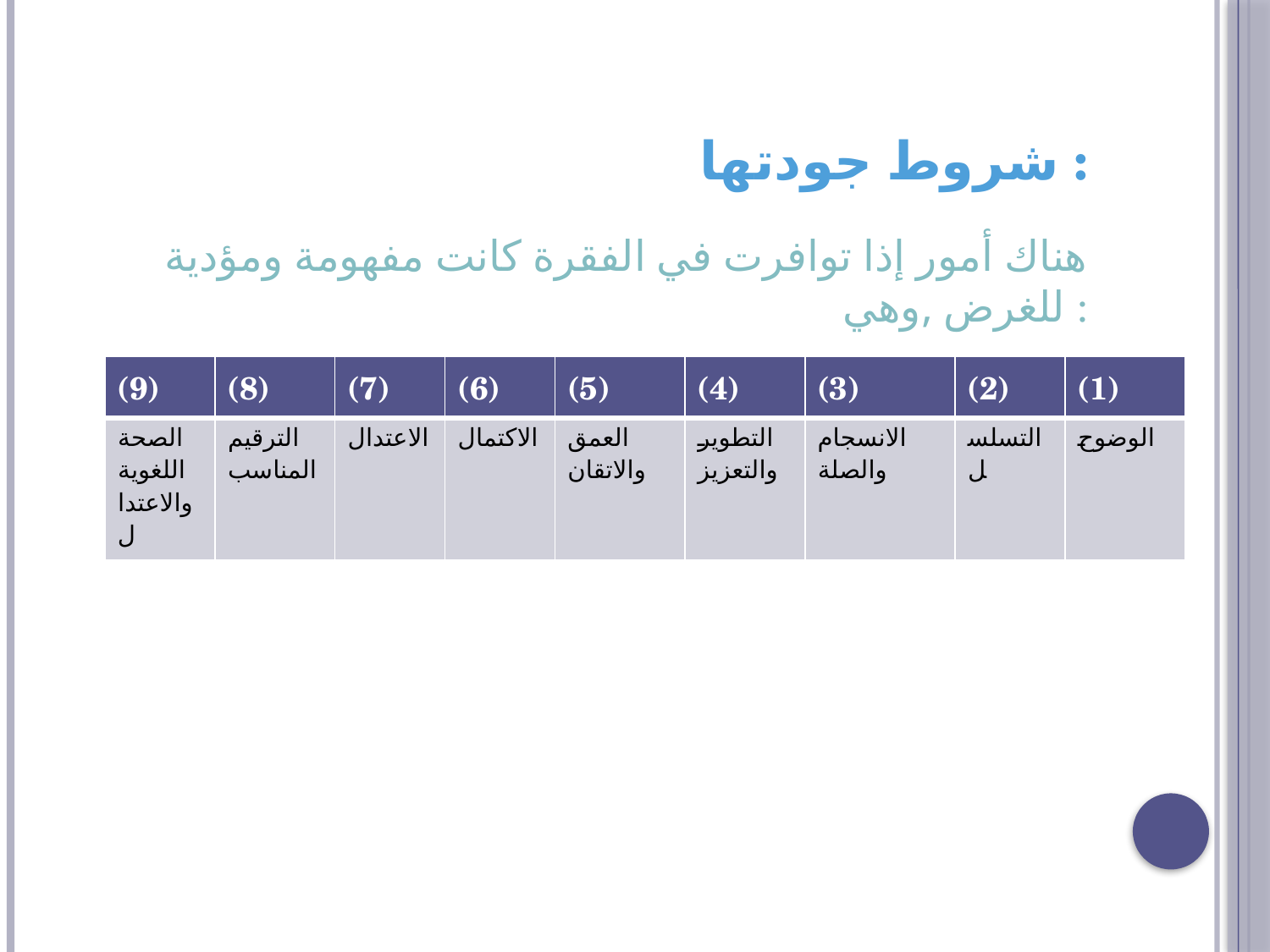

# شروط جودتها :
هناك أمور إذا توافرت في الفقرة كانت مفهومة ومؤدية للغرض ,وهي :

| (9) | (8) | (7) | (6) | (5) | (4) | (3) | (2) | (1) |
| --- | --- | --- | --- | --- | --- | --- | --- | --- |
| الصحة اللغوية والاعتدال | الترقيم المناسب | الاعتدال | الاكتمال | العمق والاتقان | التطوير والتعزيز | الانسجام والصلة | التسلسل | الوضوح |